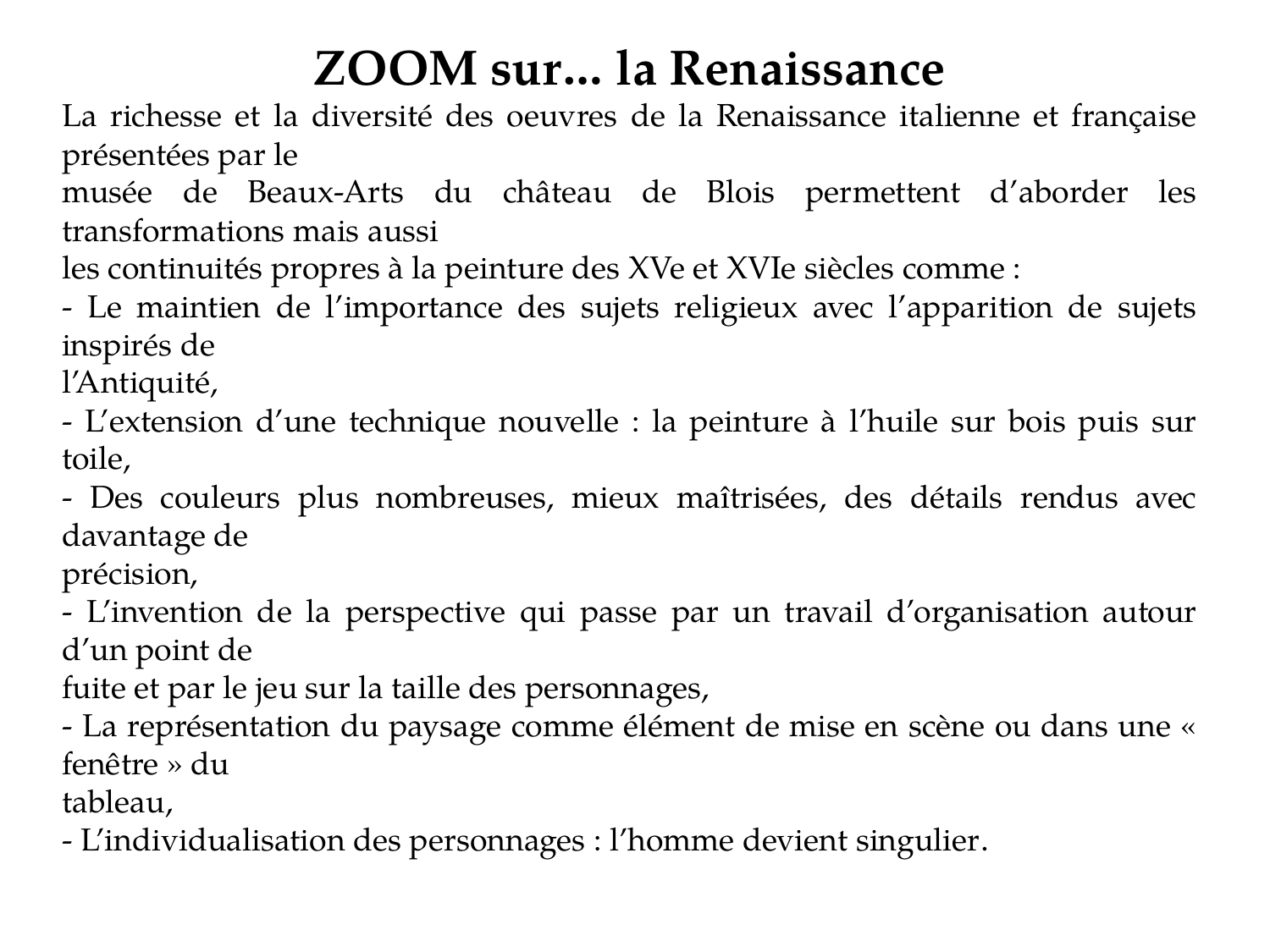

ZOOM sur… la Renaissance
La richesse et la diversité des oeuvres de la Renaissance italienne et française présentées par le
musée de Beaux-Arts du château de Blois permettent d’aborder les transformations mais aussi
les continuités propres à la peinture des XVe et XVIe siècles comme :
- Le maintien de l’importance des sujets religieux avec l’apparition de sujets inspirés de
l’Antiquité,
- L’extension d’une technique nouvelle : la peinture à l’huile sur bois puis sur toile,
- Des couleurs plus nombreuses, mieux maîtrisées, des détails rendus avec davantage de
précision,
- L’invention de la perspective qui passe par un travail d’organisation autour d’un point de
fuite et par le jeu sur la taille des personnages,
- La représentation du paysage comme élément de mise en scène ou dans une « fenêtre » du
tableau,
- L’individualisation des personnages : l’homme devient singulier.